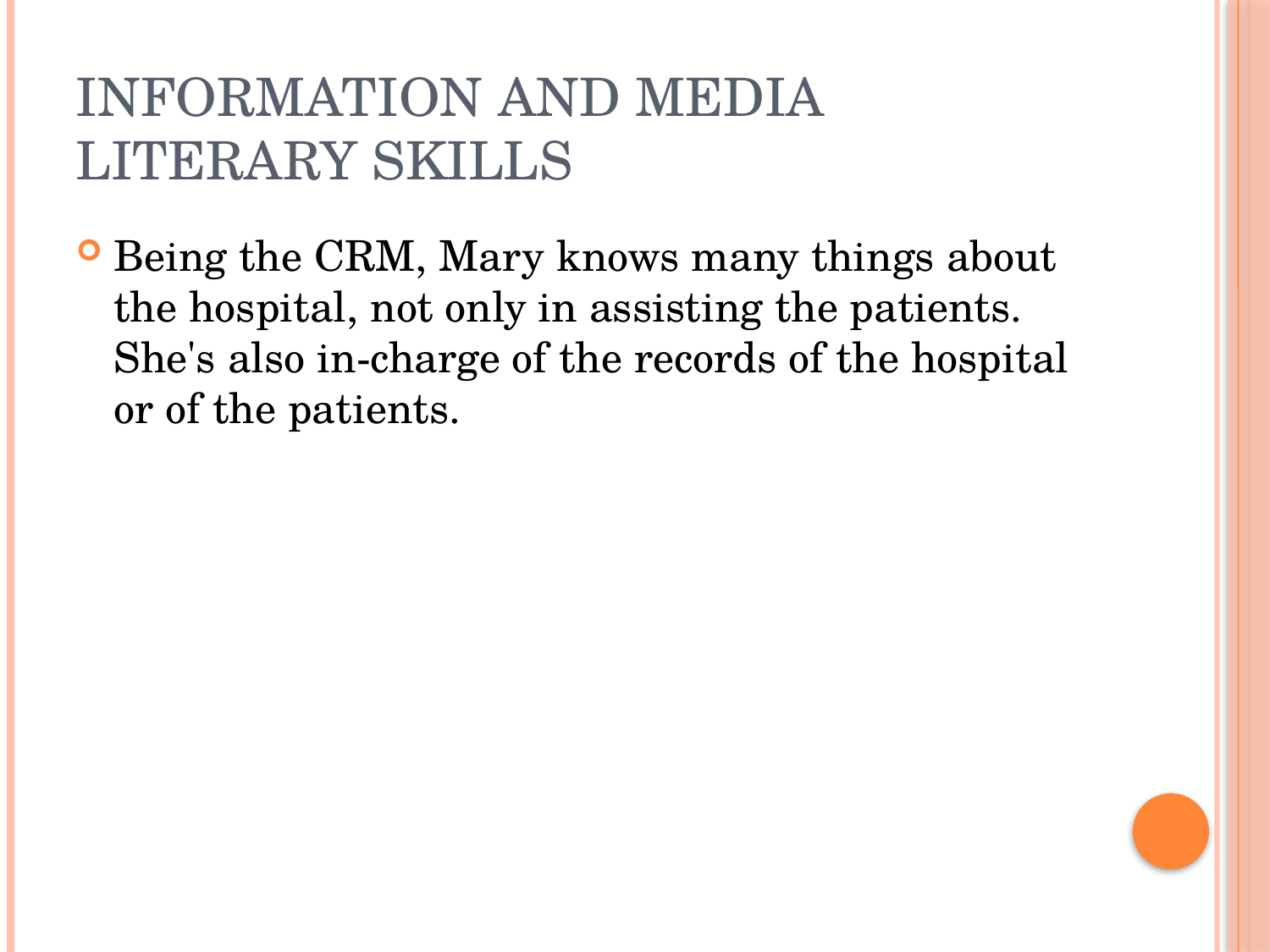

# Information and Media Literary Skills
Being the CRM, Mary knows many things about the hospital, not only in assisting the patients. She's also in-charge of the records of the hospital or of the patients.